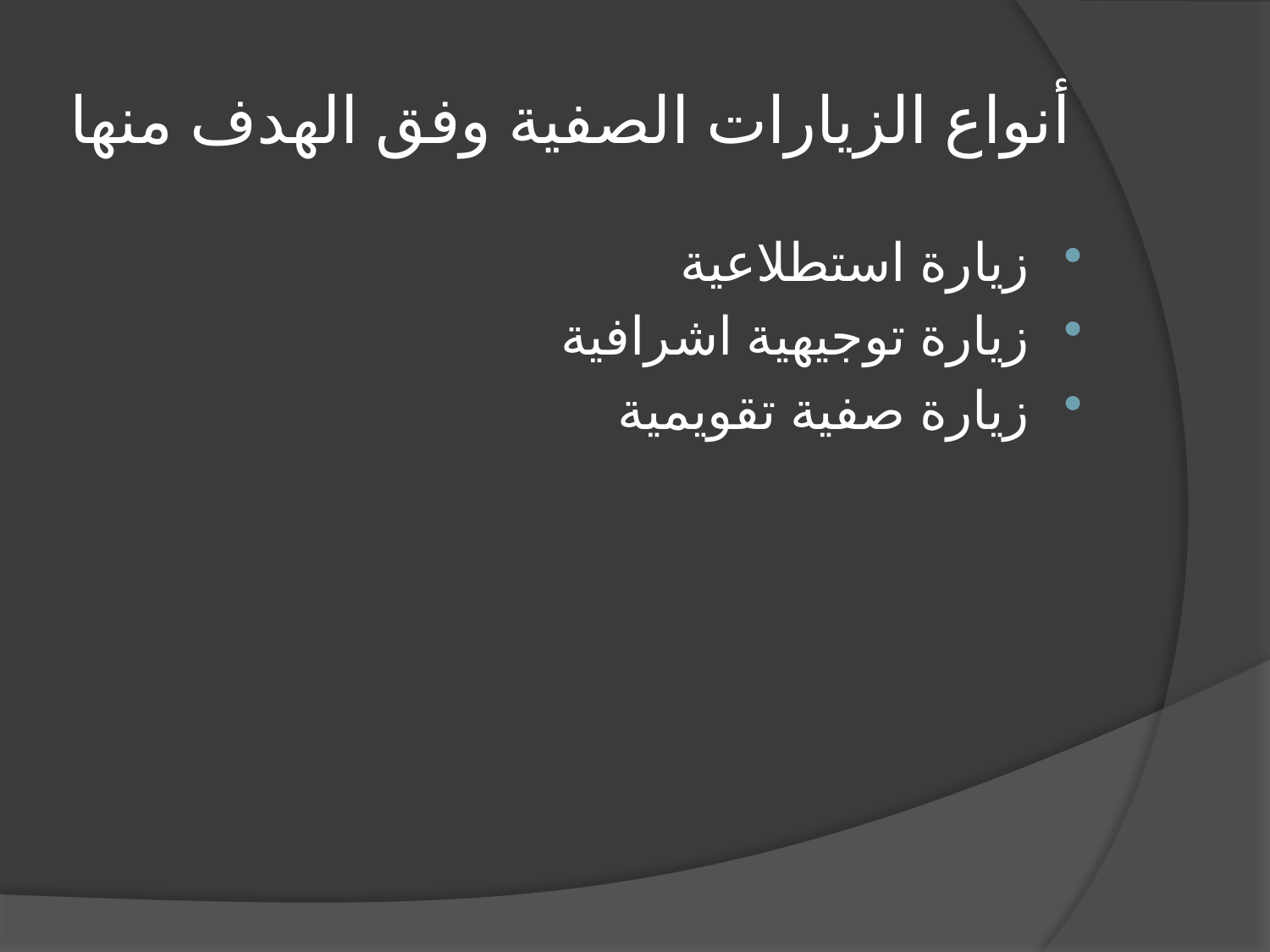

# أنواع الزيارات الصفية وفق الهدف منها
زيارة استطلاعية
زيارة توجيهية اشرافية
زيارة صفية تقويمية